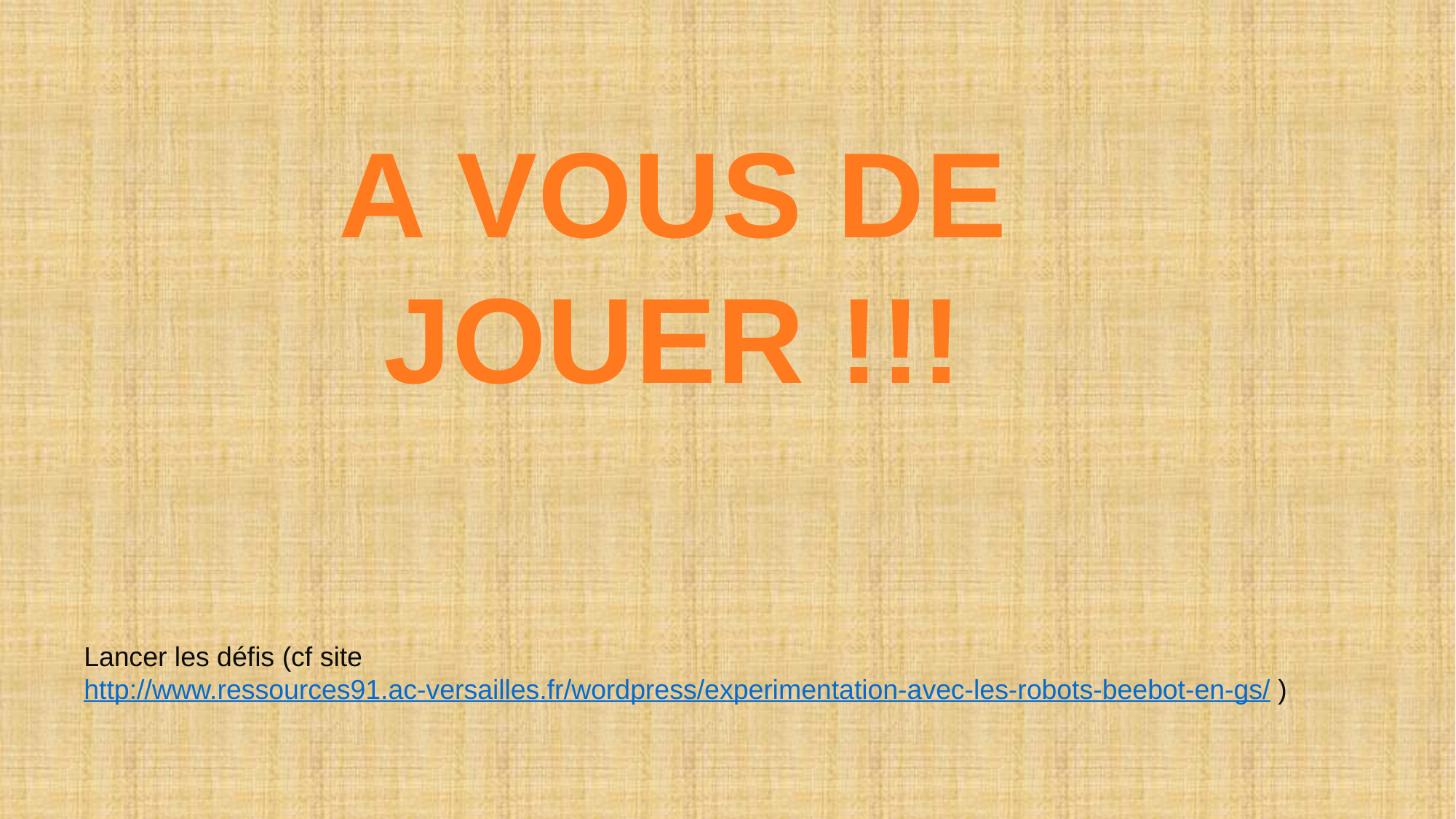

A VOUS DE JOUER !!!
Lancer les défis (cf site http://www.ressources91.ac-versailles.fr/wordpress/experimentation-avec-les-robots-beebot-en-gs/ )